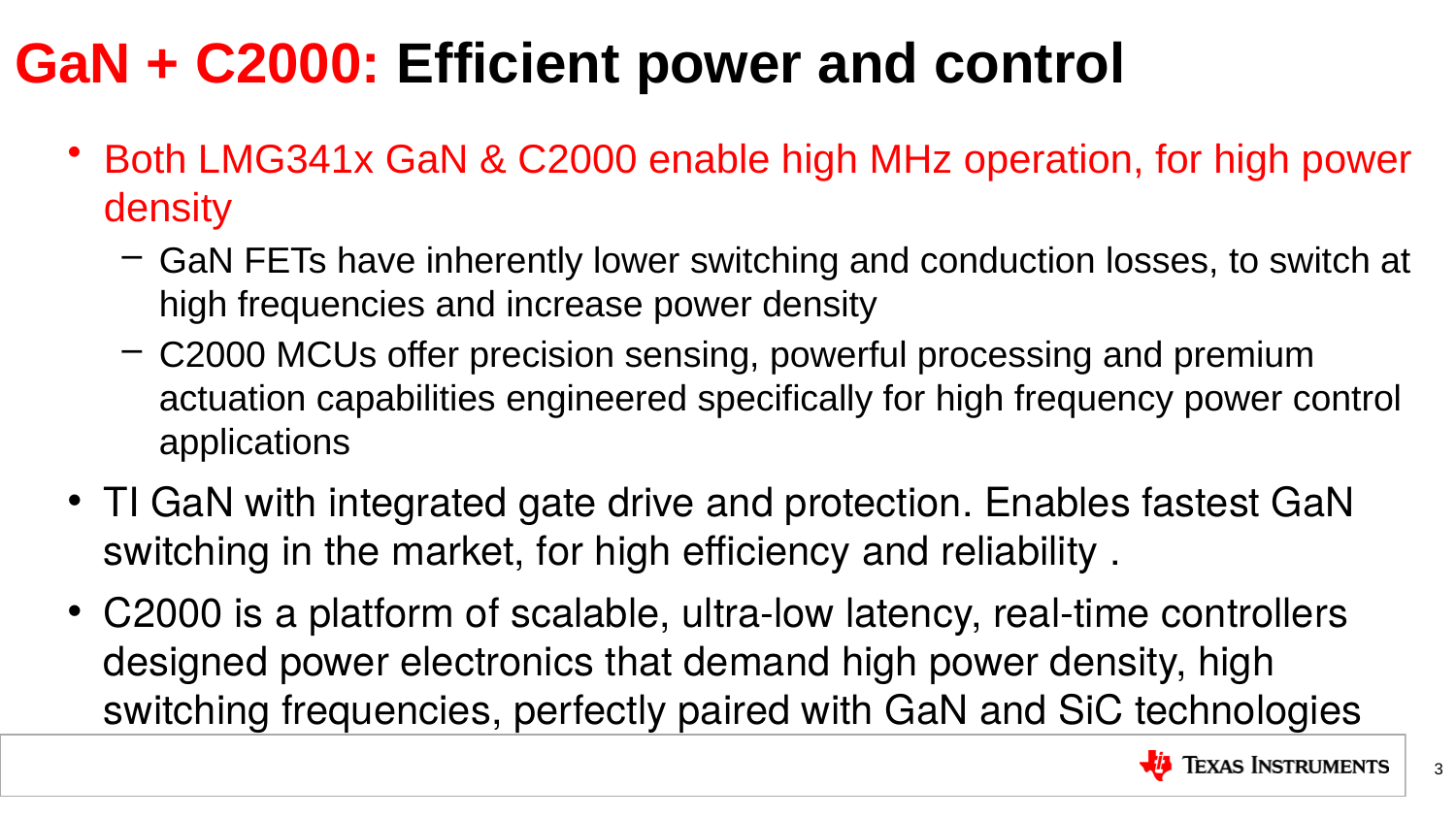

# GaN + C2000: Efficient power and control
Both LMG341x GaN & C2000 enable high MHz operation, for high power density
GaN FETs have inherently lower switching and conduction losses, to switch at high frequencies and increase power density
C2000 MCUs offer precision sensing, powerful processing and premium actuation capabilities engineered specifically for high frequency power control applications
TI GaN with integrated gate drive and protection. Enables fastest GaN switching in the market, for high efficiency and reliability .
C2000 is a platform of scalable, ultra-low latency, real-time controllers designed power electronics that demand high power density, high switching frequencies, perfectly paired with GaN and SiC technologies

3